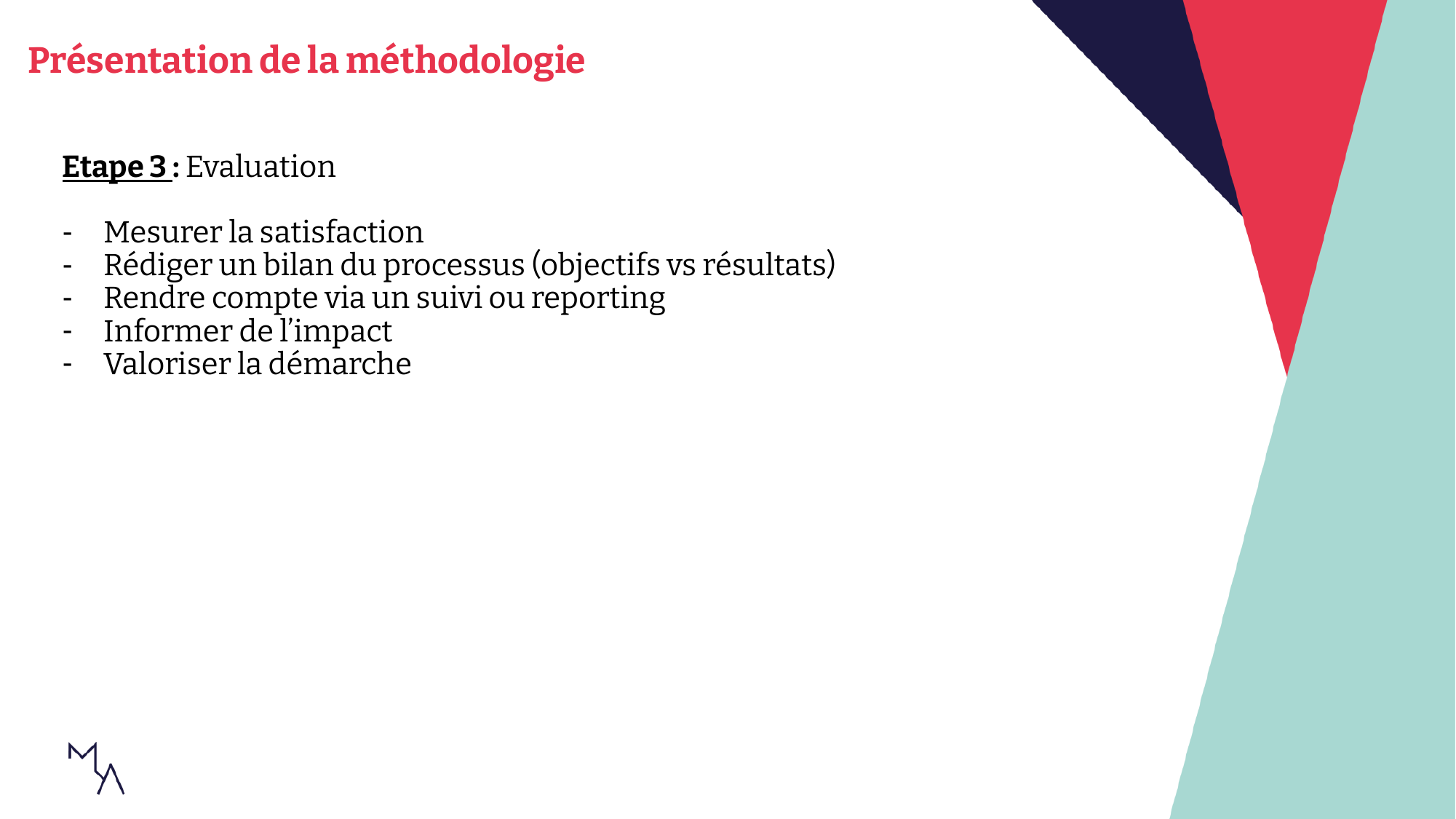

Présentation de la méthodologie
Etape 3 : Evaluation

Mesurer la satisfaction
Rédiger un bilan du processus (objectifs vs résultats)
Rendre compte via un suivi ou reporting
Informer de l’impact
Valoriser la démarche